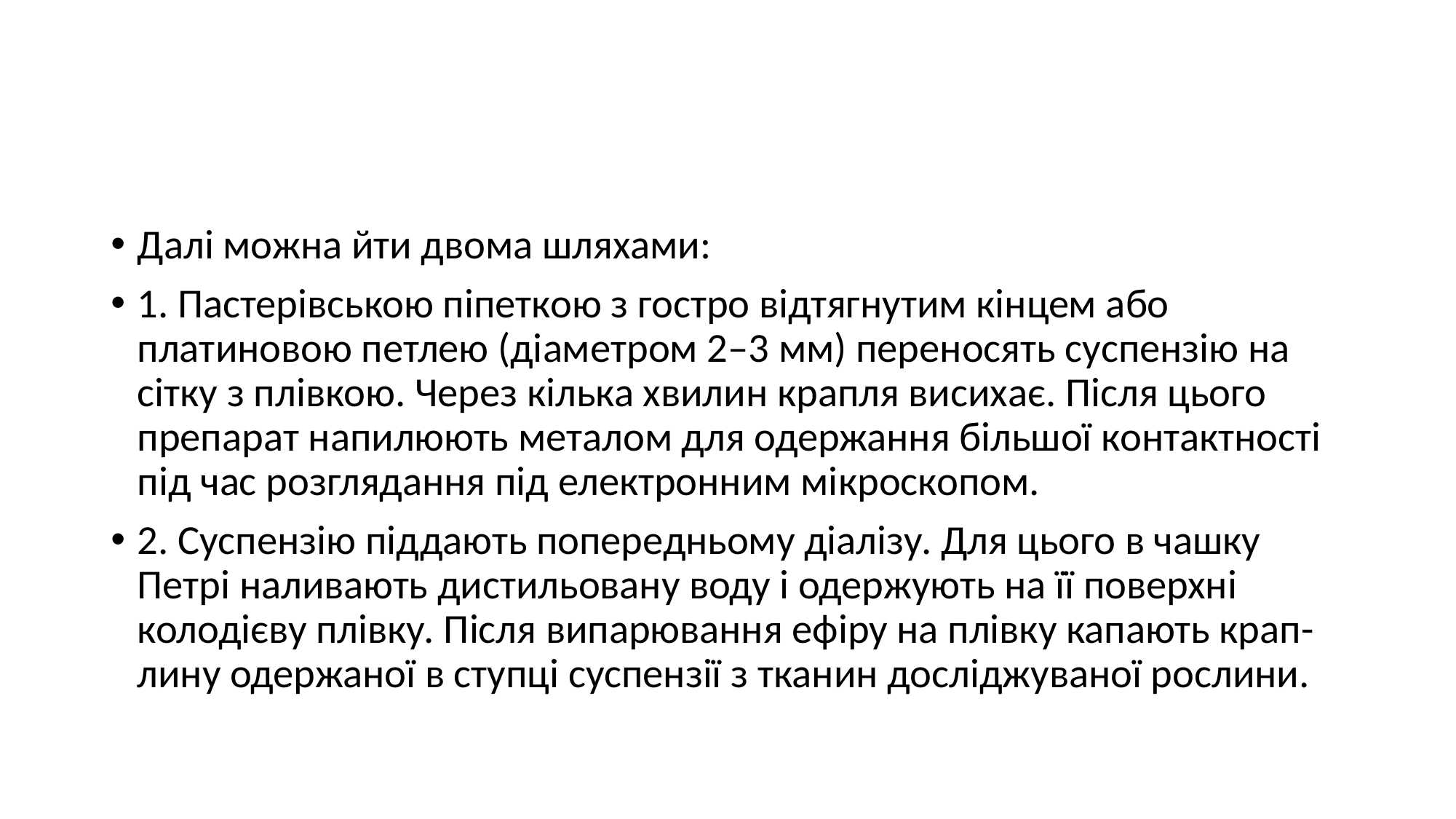

#
Далі можна йти двома шляхами:
1. Пастерівською піпеткою з гостро відтягнутим кінцем або платиновою петлею (діаметром 2–3 мм) переносять суспензію на сітку з плівкою. Через кілька хвилин крапля висихає. Після цього препарат напилюють металом для одержання більшої контактності під час розглядання під електронним мікроскопом.
2. Суспензію піддають попередньому діалізу. Для цього в чашку Петрі наливають дистильовану воду і одержують на її поверхні колодієву плівку. Після випарювання ефіру на плівку капають крап-лину одержаної в ступці суспензії з тканин досліджуваної рослини.